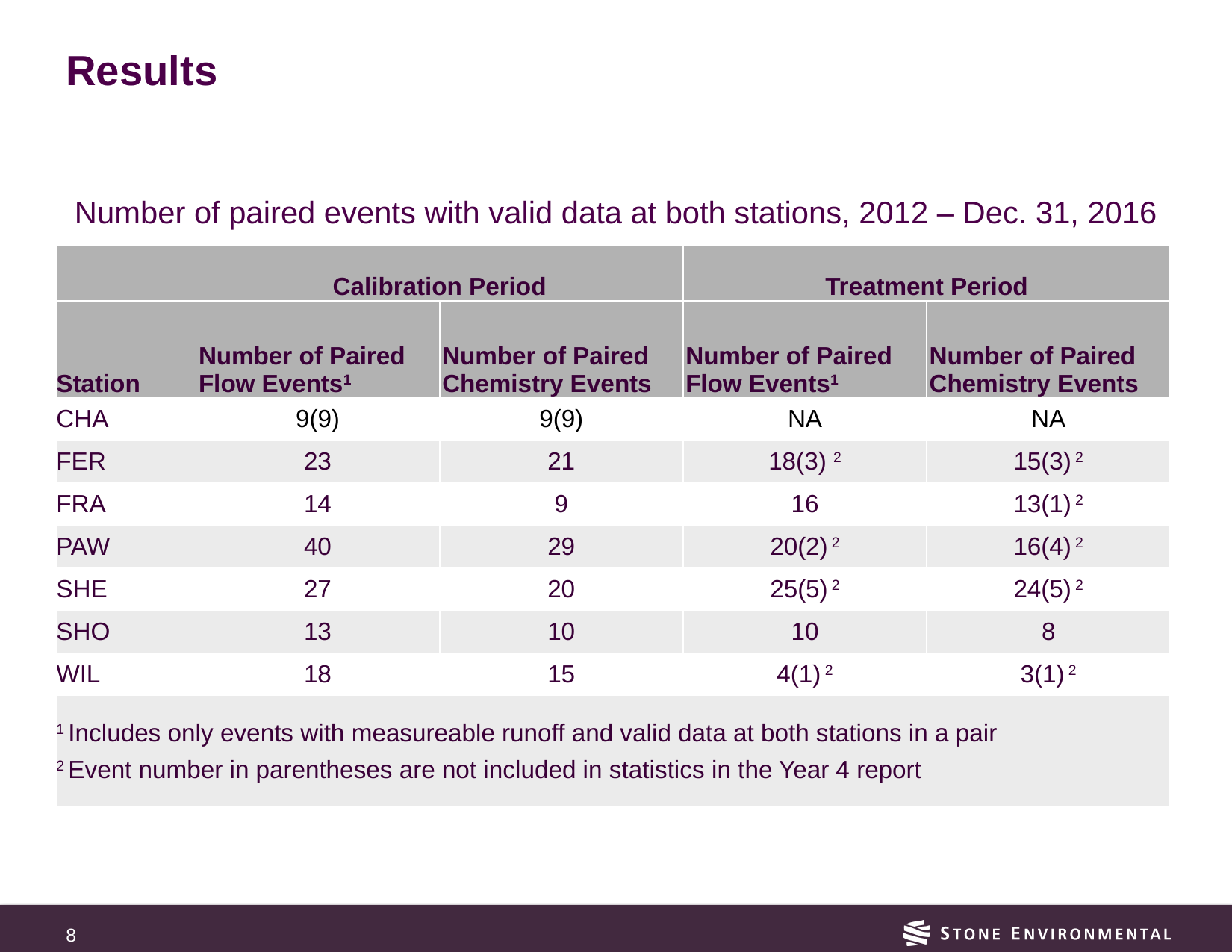

# Results
Number of paired events with valid data at both stations, 2012 – Dec. 31, 2016
|  | Calibration Period |  | Treatment Period |  |
| --- | --- | --- | --- | --- |
| Station | Number of Paired Flow Events1 | Number of Paired Chemistry Events | Number of Paired Flow Events1 | Number of Paired Chemistry Events |
| CHA | 9(9) | 9(9) | NA | NA |
| FER | 23 | 21 | 18(3) 2 | 15(3) 2 |
| FRA | 14 | 9 | 16 | 13(1) 2 |
| PAW | 40 | 29 | 20(2) 2 | 16(4) 2 |
| SHE | 27 | 20 | 25(5) 2 | 24(5) 2 |
| SHO | 13 | 10 | 10 | 8 |
| WIL | 18 | 15 | 4(1) 2 | 3(1) 2 |
| 1 Includes only events with measureable runoff and valid data at both stations in a pair 2 Event number in parentheses are not included in statistics in the Year 4 report |  |  |  |  |